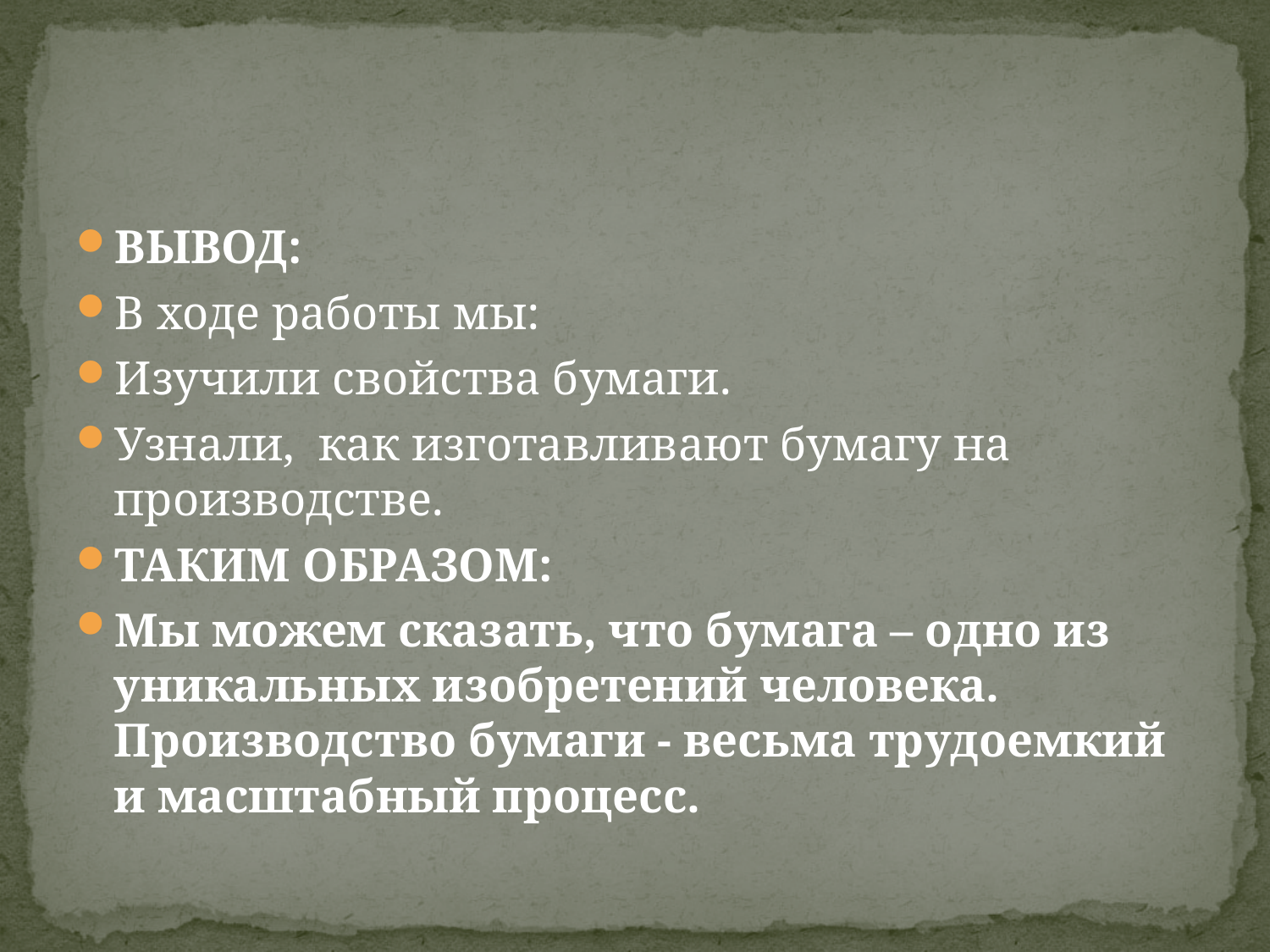

#
ВЫВОД:
В ходе работы мы:
Изучили свойства бумаги.
Узнали,  как изготавливают бумагу на производстве.
ТАКИМ ОБРАЗОМ:
Мы можем сказать, что бумага – одно из уникальных изобретений человека. Производство бумаги - весьма трудоемкий и масштабный процесс.